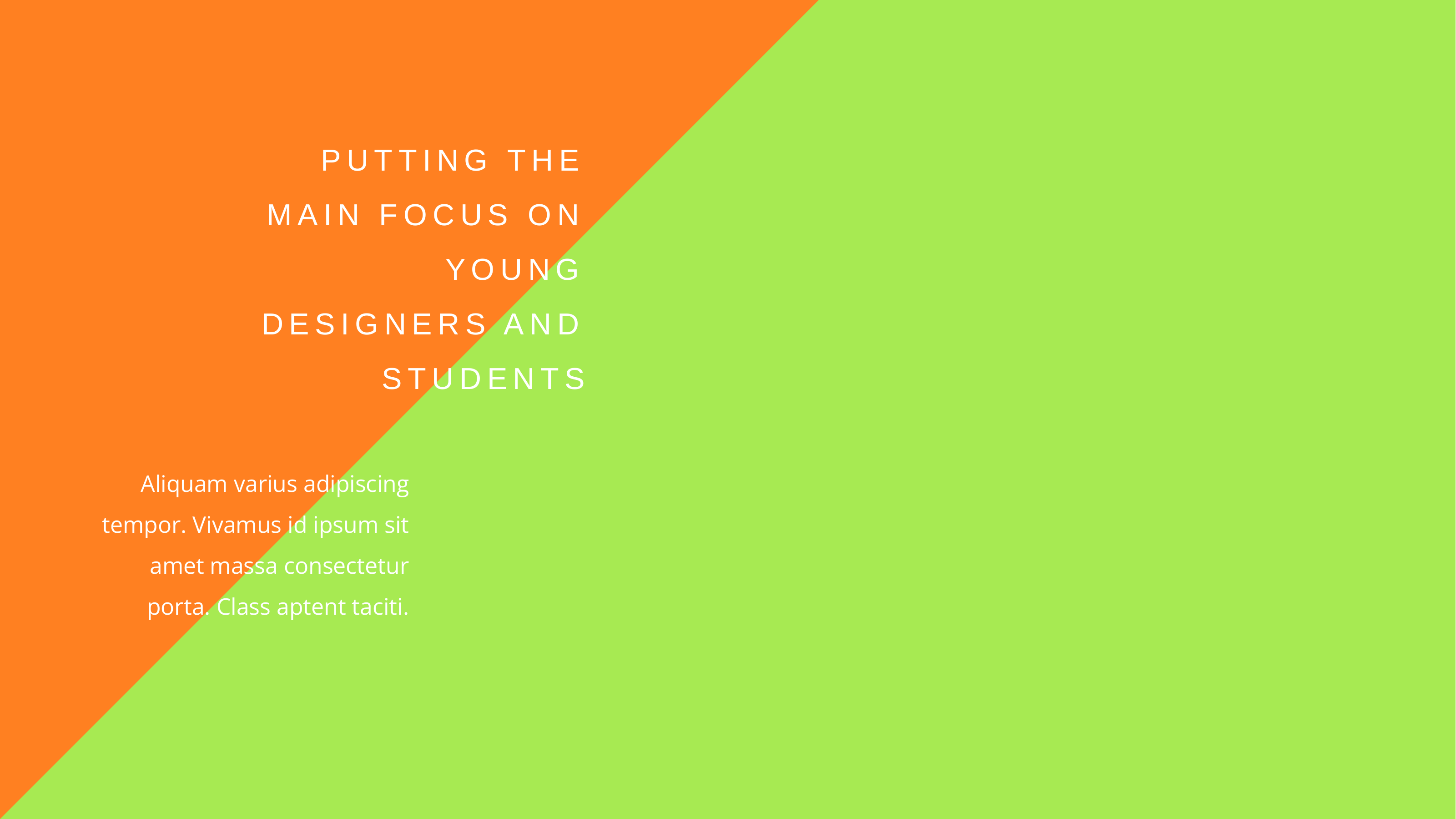

PUTTING THE MAIN FOCUS ON YOUNG DESIGNERS AND STUDENTS

Aliquam varius adipiscing tempor. Vivamus id ipsum sit amet massa consectetur porta. Class aptent taciti.